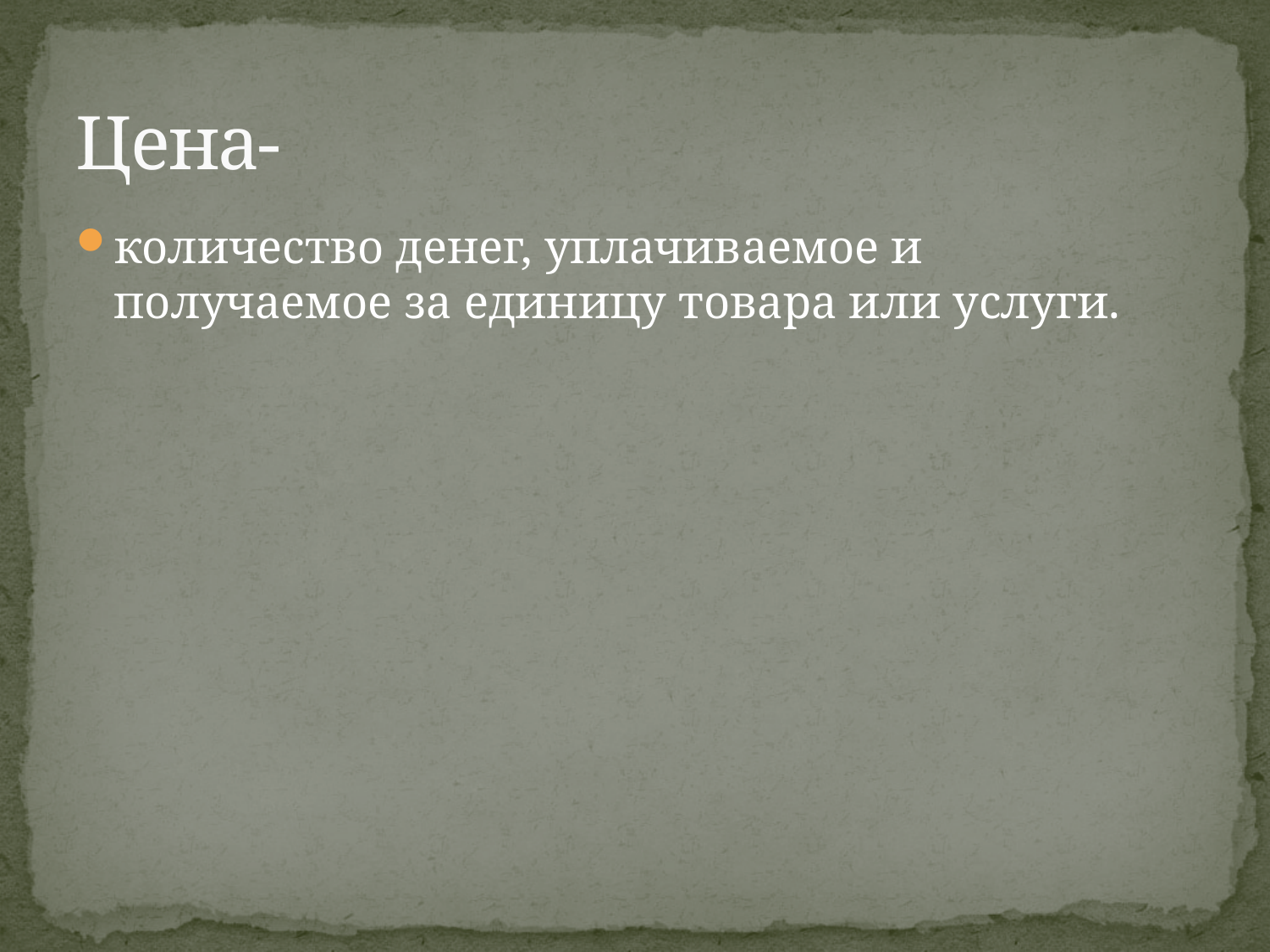

# Цена-
количество денег, уплачиваемое и получаемое за единицу товара или услуги.